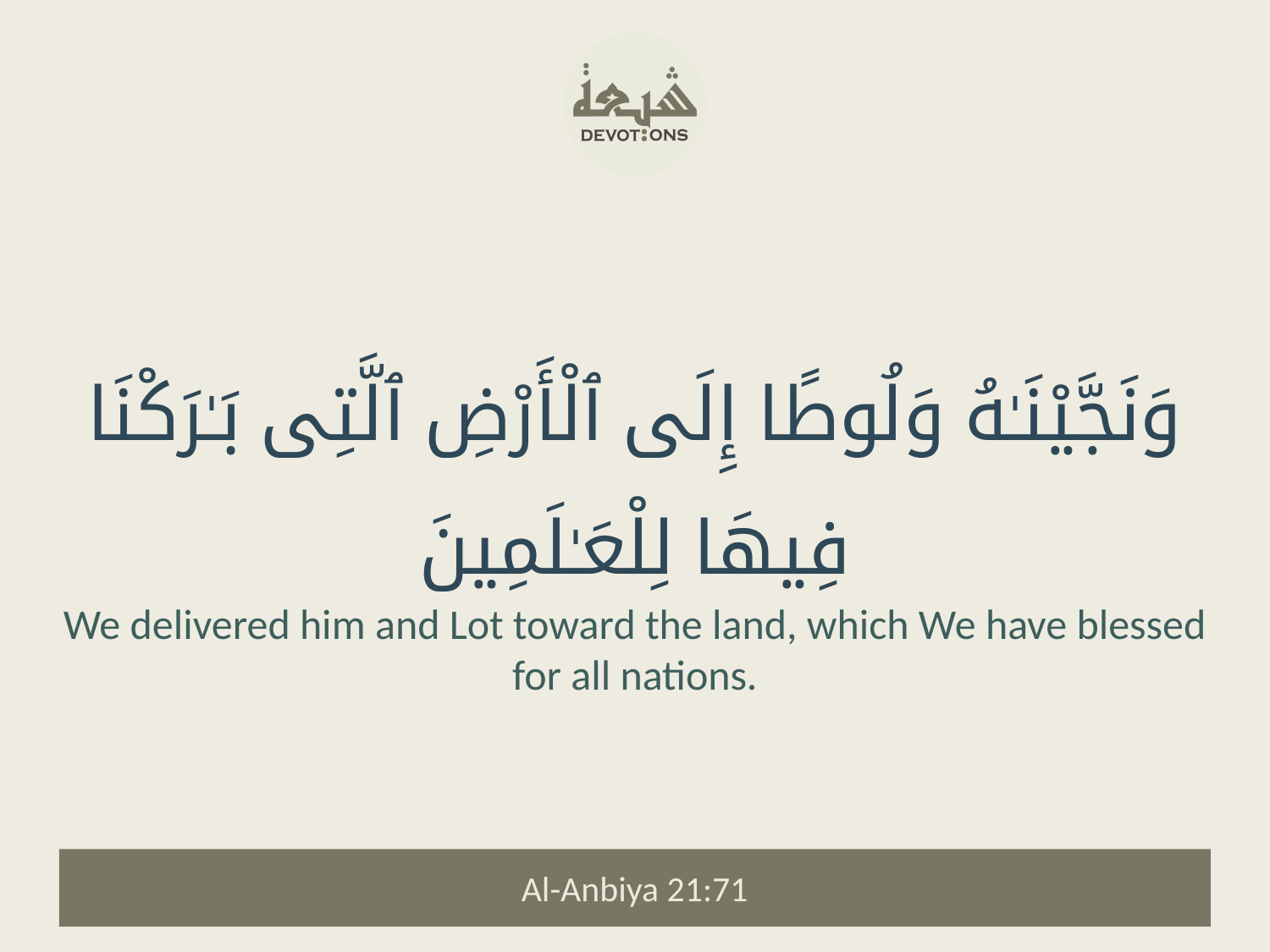

وَنَجَّيْنَـٰهُ وَلُوطًا إِلَى ٱلْأَرْضِ ٱلَّتِى بَـٰرَكْنَا فِيهَا لِلْعَـٰلَمِينَ
We delivered him and Lot toward the land, which We have blessed for all nations.
Al-Anbiya 21:71